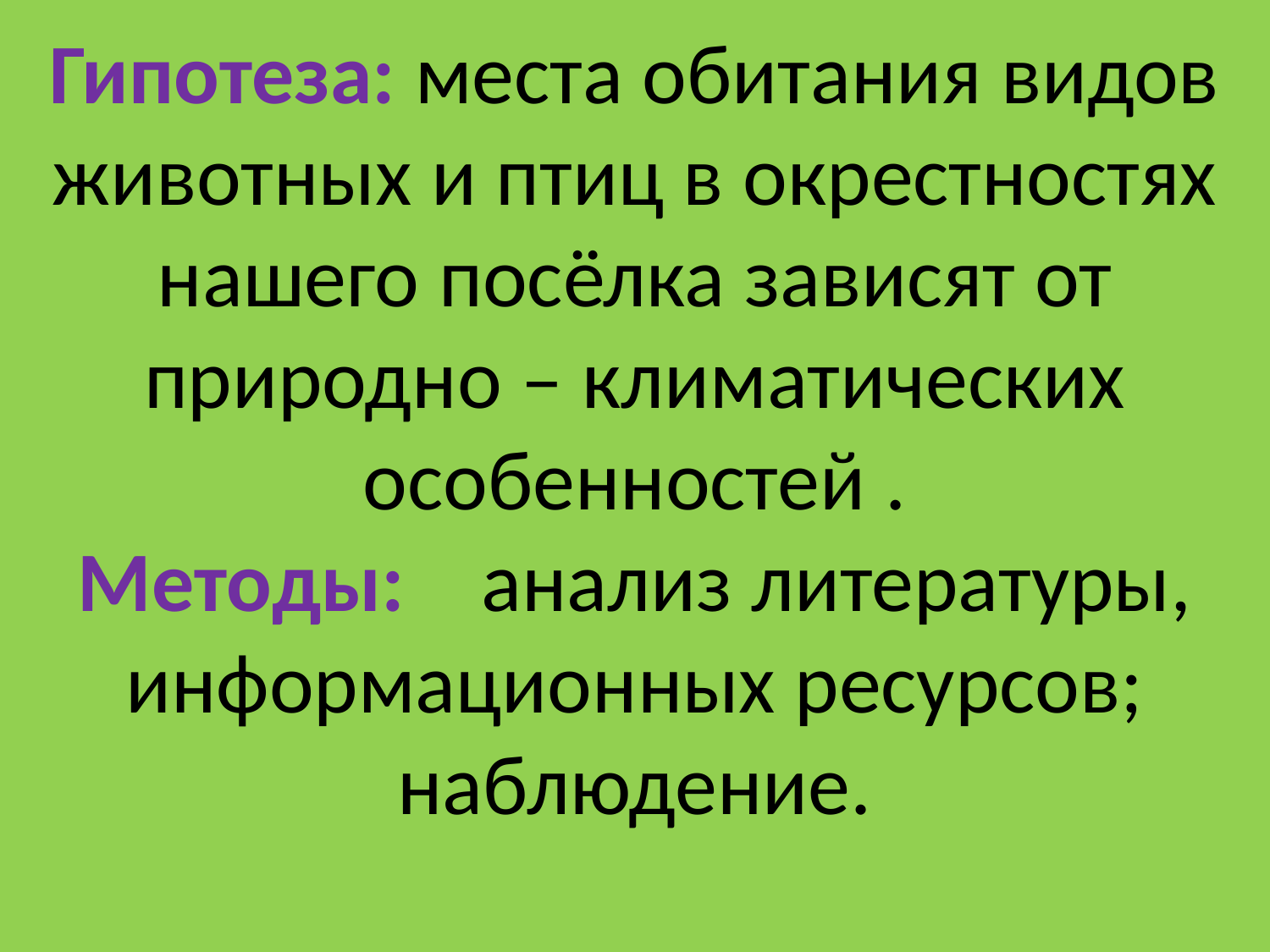

# Гипотеза: места обитания видов животных и птиц в окрестностях нашего посёлка зависят от природно – климатических особенностей . Методы:    анализ литературы, информационных ресурсов; наблюдение.